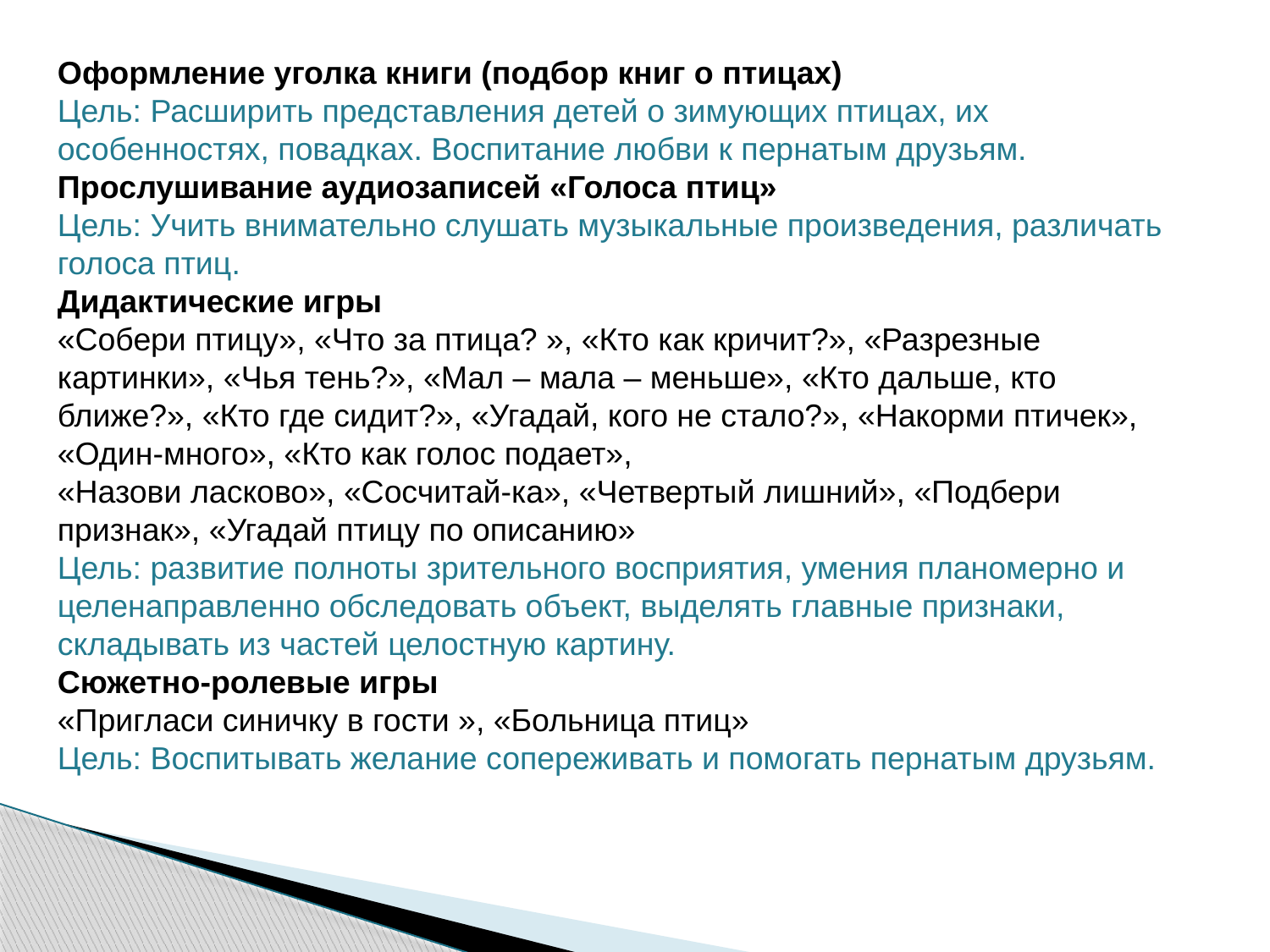

Оформление уголка книги (подбор книг о птицах)
Цель: Расширить представления детей о зимующих птицах, их особенностях, повадках. Воспитание любви к пернатым друзьям.
Прослушивание аудиозаписей «Голоса птиц»
Цель: Учить внимательно слушать музыкальные произведения, различать голоса птиц.
Дидактические игры
«Собери птицу», «Что за птица? », «Кто как кричит?», «Разрезные картинки», «Чья тень?», «Мал – мала – меньше», «Кто дальше, кто ближе?», «Кто где сидит?», «Угадай, кого не стало?», «Накорми птичек», «Один-много», «Кто как голос подает»,
«Назови ласково», «Сосчитай-ка», «Четвертый лишний», «Подбери признак», «Угадай птицу по описанию»
Цель: развитие полноты зрительного восприятия, умения планомерно и целенаправленно обследовать объект, выделять главные признаки, складывать из частей целостную картину.
Сюжетно-ролевые игры
«Пригласи синичку в гости », «Больница птиц»
Цель: Воспитывать желание сопереживать и помогать пернатым друзьям.